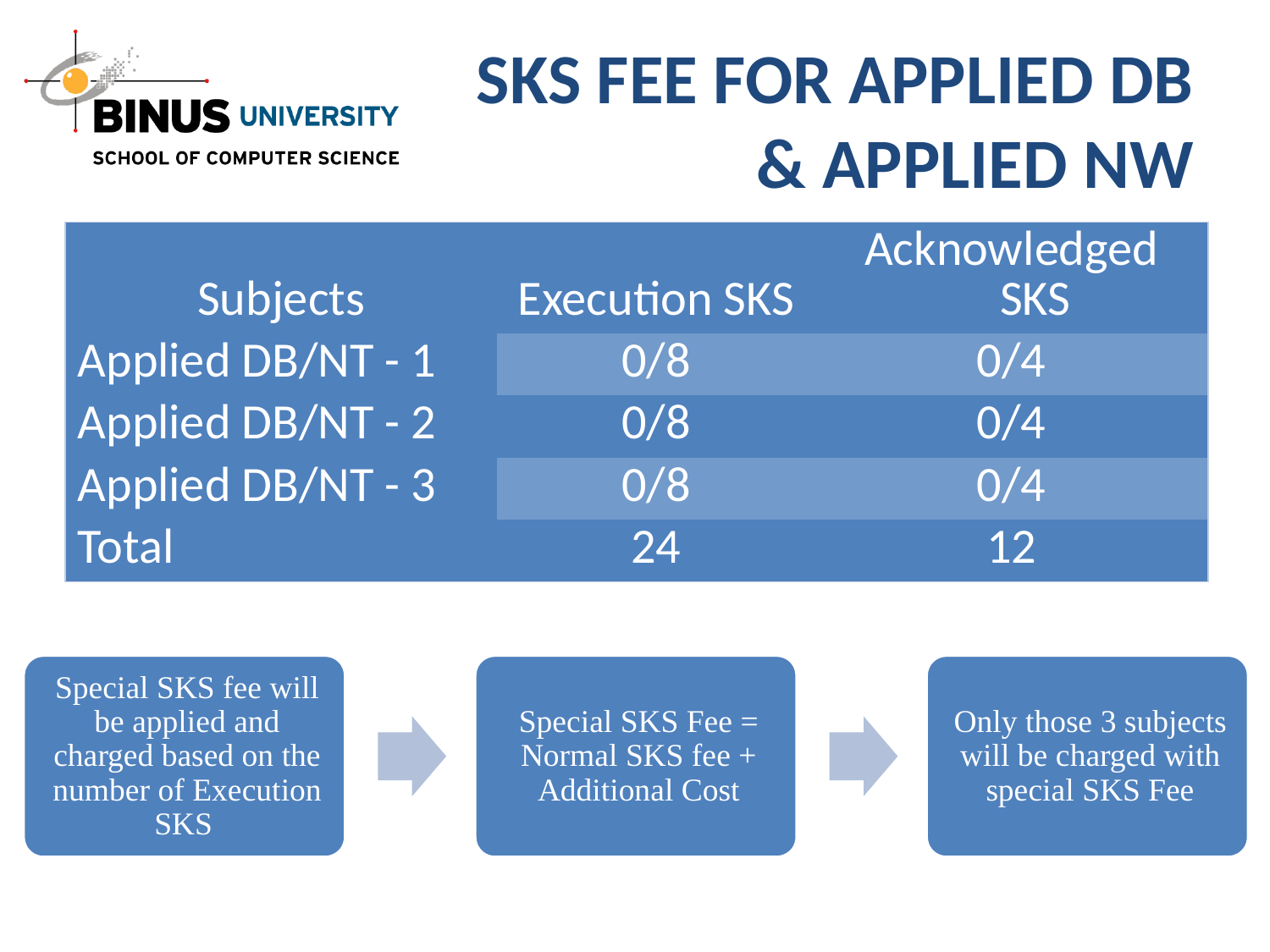

# SKS Fee for Applied DB & Applied NW
| Subjects | Execution SKS | Acknowledged SKS |
| --- | --- | --- |
| Applied DB/NT - 1 | 0/8 | 0/4 |
| Applied DB/NT - 2 | 0/8 | 0/4 |
| Applied DB/NT - 3 | 0/8 | 0/4 |
| Total | 24 | 12 |
Special SKS fee will be applied and charged based on the number of Execution SKS

Special SKS Fee = Normal SKS fee + Additional Cost

Only those 3 subjects will be charged with special SKS Fee